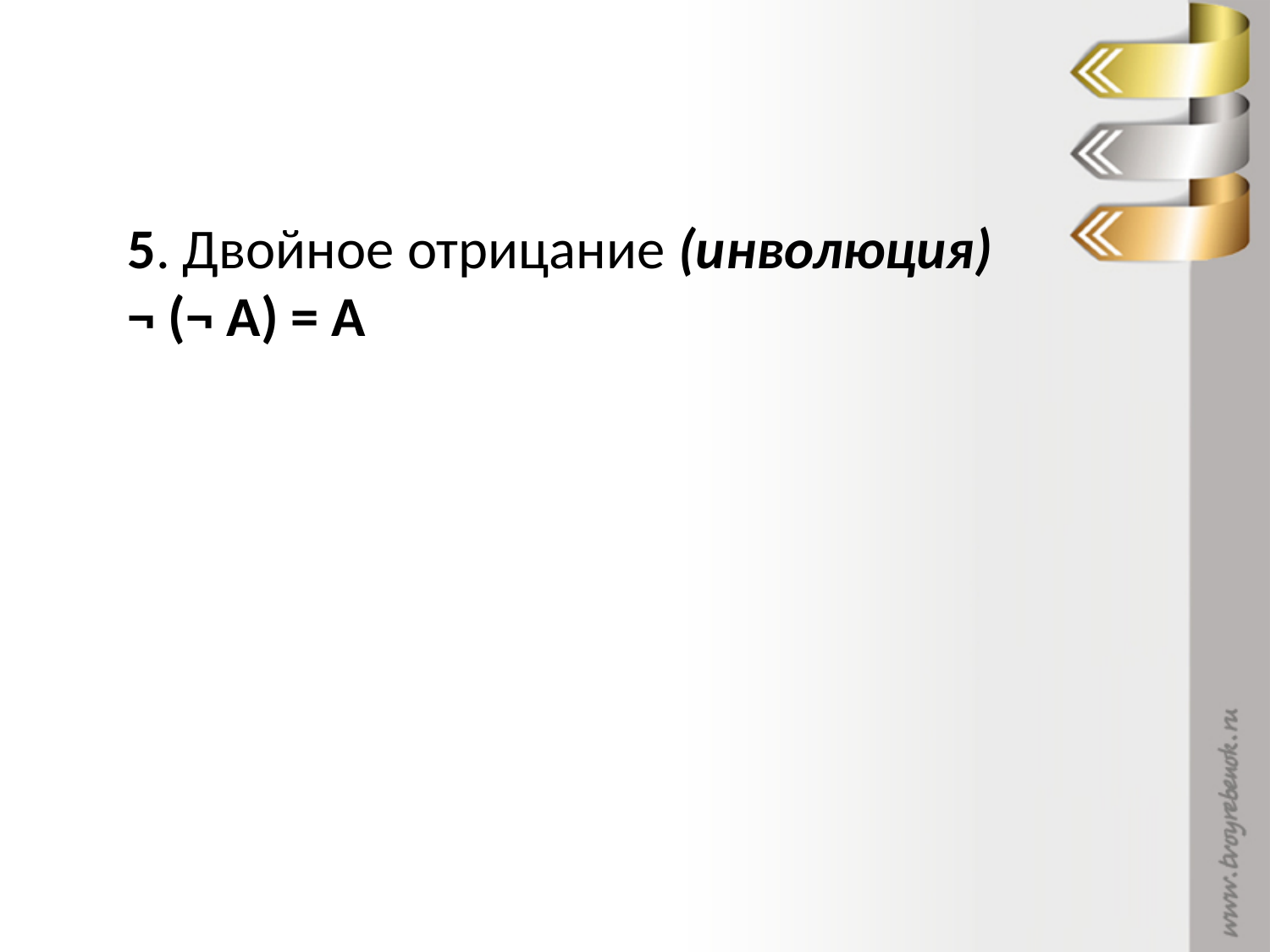

5. Двойное отрицание (инволюция)
¬ (¬ А) = А